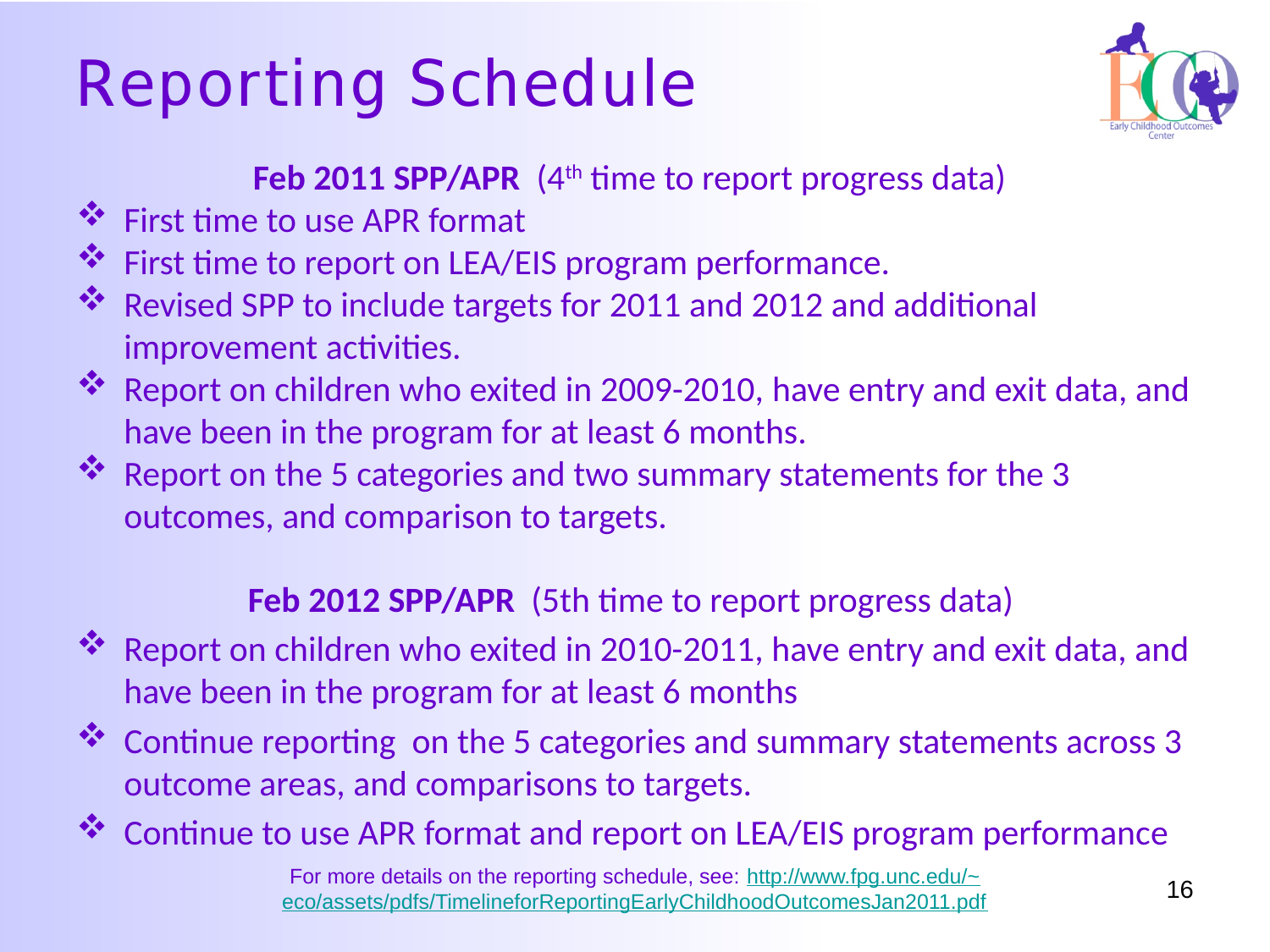

# Reporting Schedule
 Feb 2011 SPP/APR  (4th time to report progress data)
First time to use APR format
First time to report on LEA/EIS program performance.
Revised SPP to include targets for 2011 and 2012 and additional improvement activities.
Report on children who exited in 2009-2010, have entry and exit data, and have been in the program for at least 6 months.
Report on the 5 categories and two summary statements for the 3 outcomes, and comparison to targets.

Feb 2012 SPP/APR  (5th time to report progress data)
Report on children who exited in 2010-2011, have entry and exit data, and have been in the program for at least 6 months
Continue reporting  on the 5 categories and summary statements across 3 outcome areas, and comparisons to targets.
Continue to use APR format and report on LEA/EIS program performance
For more details on the reporting schedule, see: http://www.fpg.unc.edu/~eco/assets/pdfs/TimelineforReportingEarlyChildhoodOutcomesJan2011.pdf
16